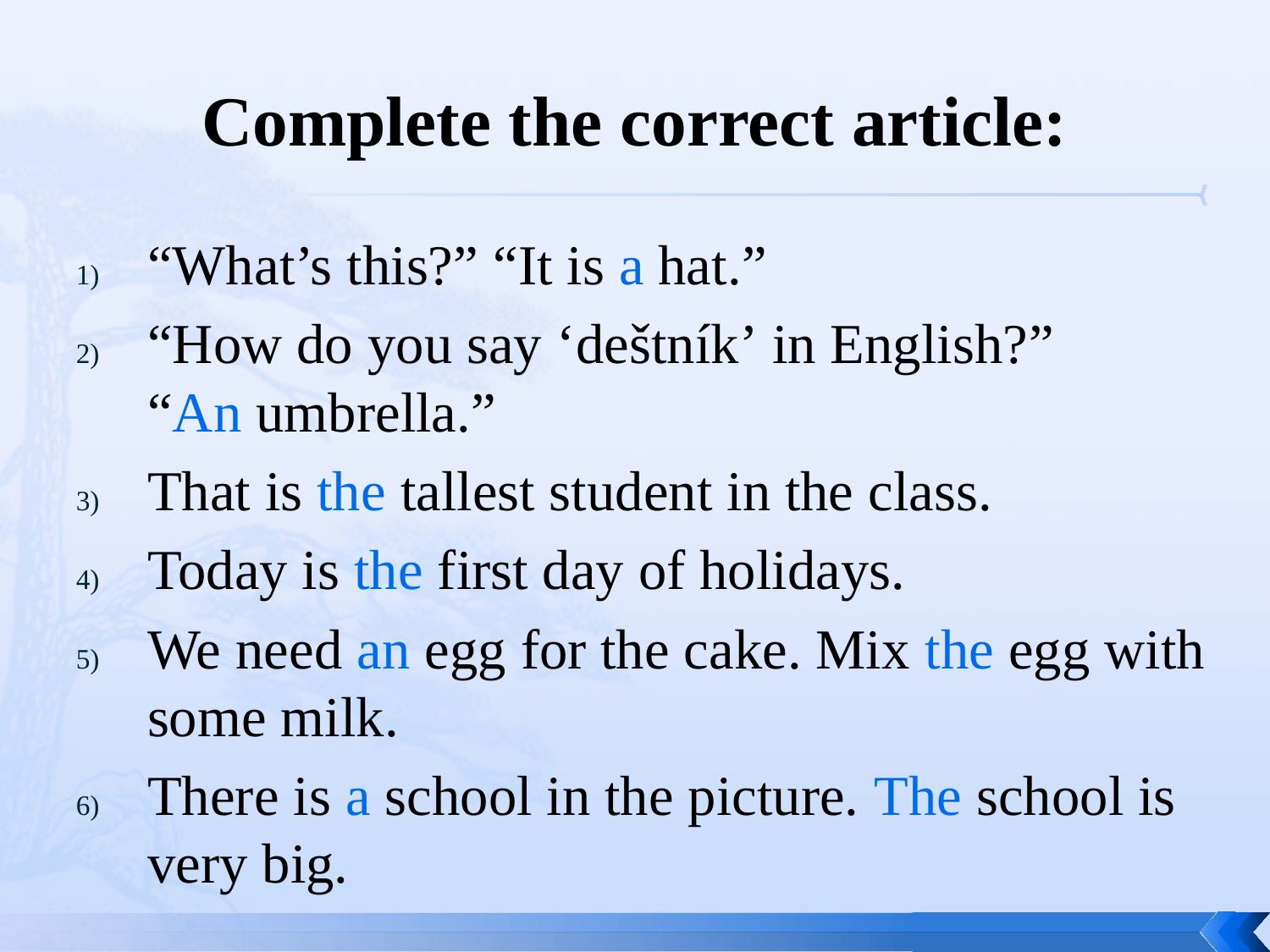

# Complete the correct article:
“What’s this?” “It is a hat.”
“How do you say ‘deštník’ in English?”
“An umbrella.”
That is the tallest student in the class.
Today is the first day of holidays.
We need an egg for the cake. Mix the egg with some milk.
There is a school in the picture. The school is very big.